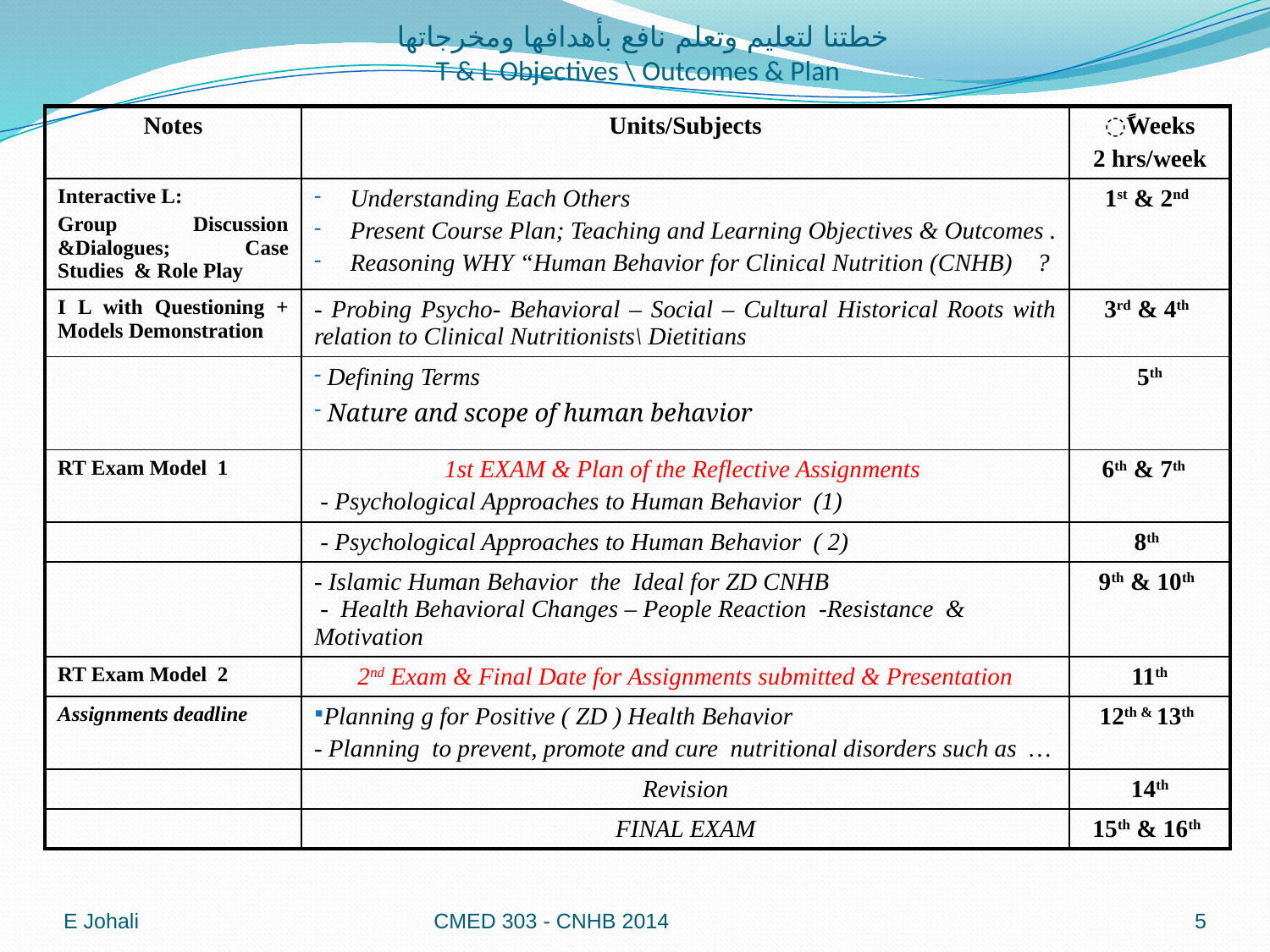

# خطتنا لتعليم وتعلم نافع بأهدافها ومخرجاتها T & L Objectives \ Outcomes & Plan
| Notes | Units/Subjects | ًWeeks 2 hrs/week |
| --- | --- | --- |
| Interactive L: Group Discussion &Dialogues; Case Studies & Role Play | Understanding Each Others Present Course Plan; Teaching and Learning Objectives & Outcomes . Reasoning WHY “Human Behavior for Clinical Nutrition (CNHB) ? | 1st & 2nd |
| I L with Questioning + Models Demonstration | - Probing Psycho- Behavioral – Social – Cultural Historical Roots with relation to Clinical Nutritionists\ Dietitians | 3rd & 4th |
|  | Defining Terms Nature and scope of human behavior | 5th |
| RT Exam Model 1 | 1st EXAM & Plan of the Reflective Assignments - Psychological Approaches to Human Behavior (1) | 6th & 7th |
|  | - Psychological Approaches to Human Behavior ( 2) | 8th |
|  | - Islamic Human Behavior the Ideal for ZD CNHB - Health Behavioral Changes – People Reaction -Resistance & Motivation | 9th & 10th |
| RT Exam Model 2 | 2nd Exam & Final Date for Assignments submitted & Presentation | 11th |
| Assignments deadline | Planning g for Positive ( ZD ) Health Behavior - Planning to prevent, promote and cure nutritional disorders such as … | 12th & 13th |
|  | Revision | 14th |
|  | FINAL EXAM | 15th & 16th |
E Johali
CMED 303 - CNHB 2014
5